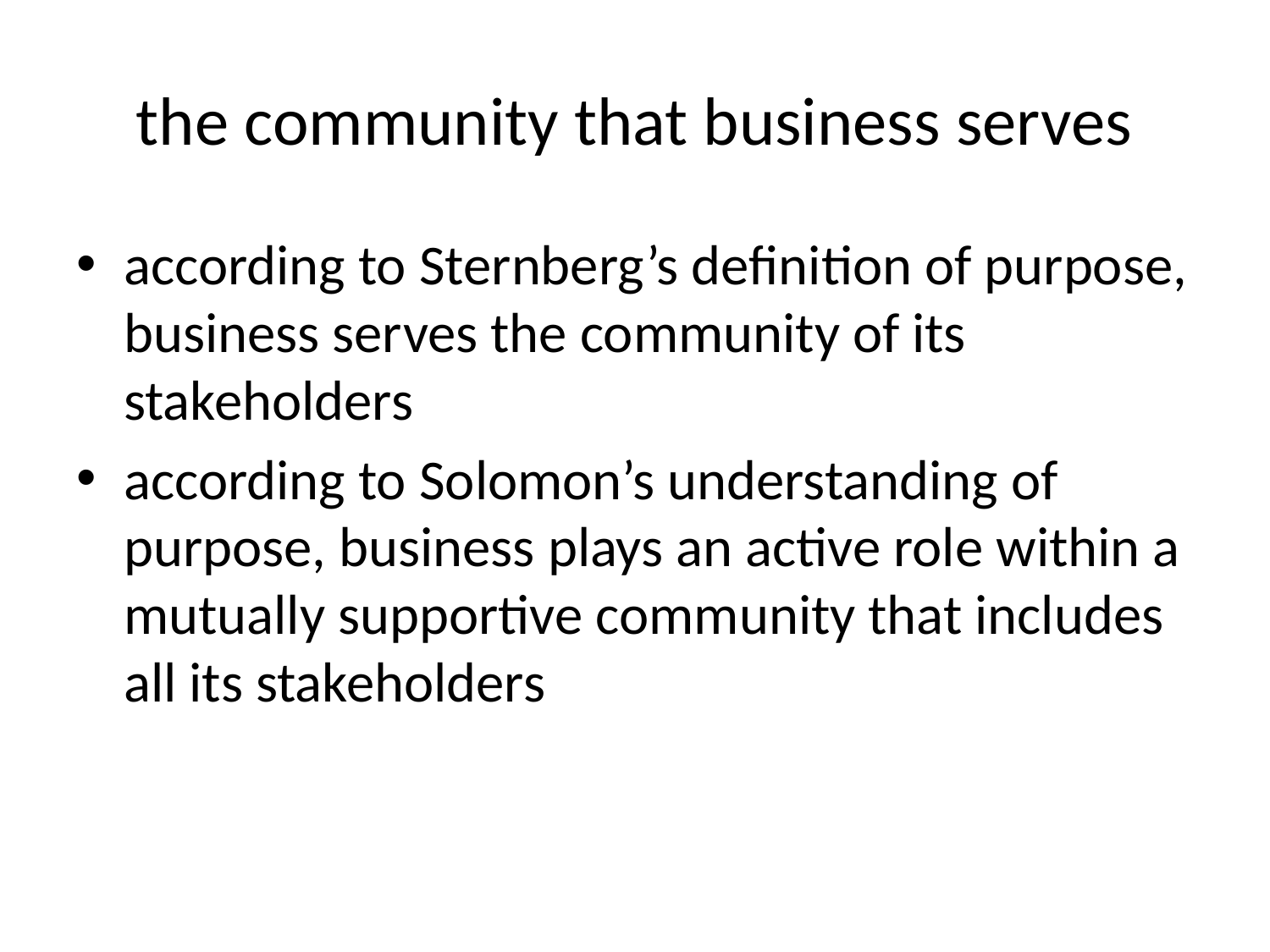

# the community that business serves
according to Sternberg’s definition of purpose, business serves the community of its stakeholders
according to Solomon’s understanding of purpose, business plays an active role within a mutually supportive community that includes all its stakeholders